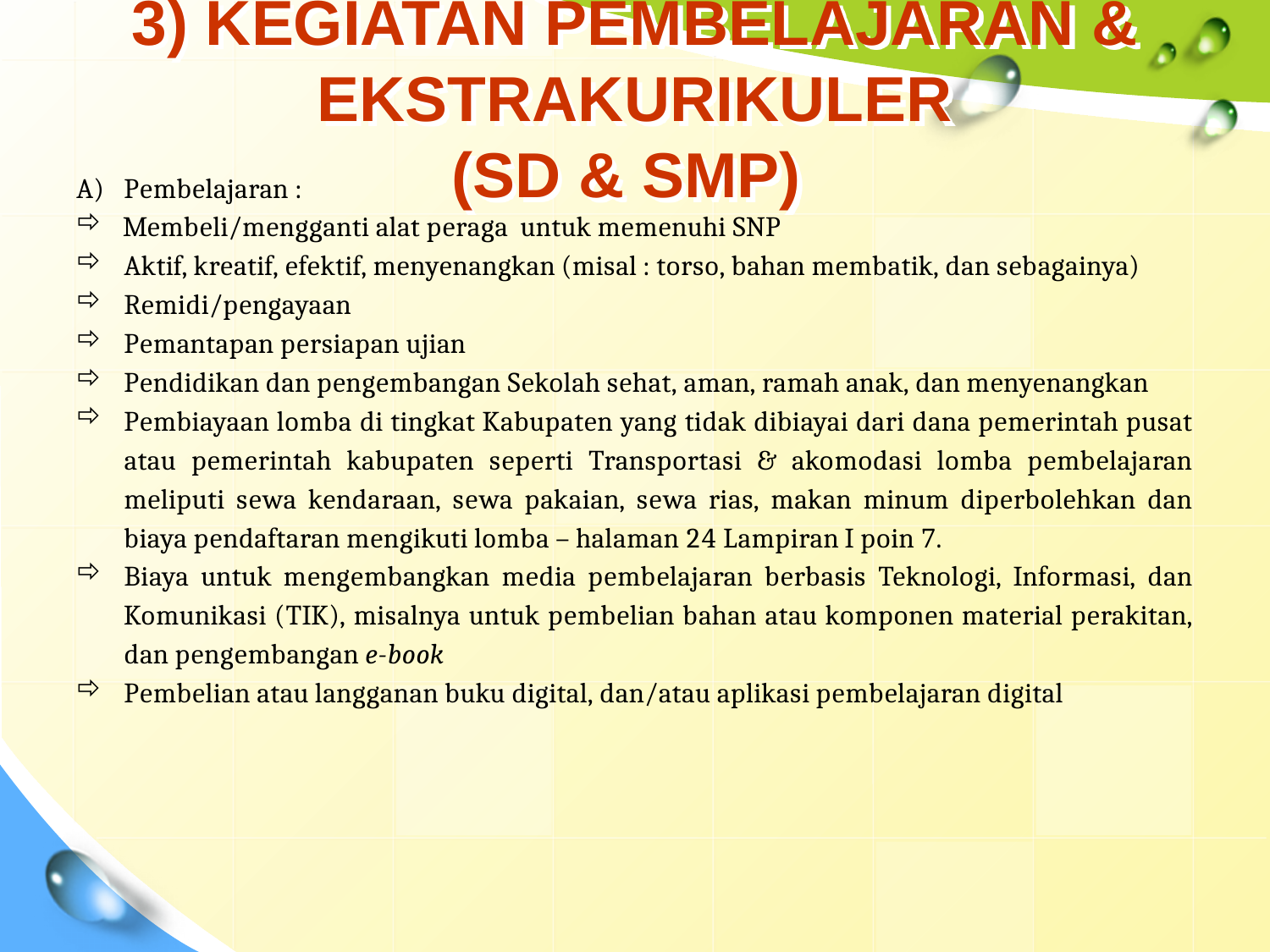

# 3) KEGIATAN PEMBELAJARAN & EKSTRAKURIKULER (SD & SMP)
Pembelajaran :
Membeli/mengganti alat peraga  untuk memenuhi SNP
Aktif, kreatif, efektif, menyenangkan (misal : torso, bahan membatik, dan sebagainya)
Remidi/pengayaan
Pemantapan persiapan ujian
Pendidikan dan pengembangan Sekolah sehat, aman, ramah anak, dan menyenangkan
Pembiayaan lomba di tingkat Kabupaten yang tidak dibiayai dari dana pemerintah pusat atau pemerintah kabupaten seperti Transportasi & akomodasi lomba pembelajaran meliputi sewa kendaraan, sewa pakaian, sewa rias, makan minum diperbolehkan dan biaya pendaftaran mengikuti lomba – halaman 24 Lampiran I poin 7.
Biaya untuk mengembangkan media pembelajaran berbasis Teknologi, Informasi, dan Komunikasi (TIK), misalnya untuk pembelian bahan atau komponen material perakitan, dan pengembangan e-book
Pembelian atau langganan buku digital, dan/atau aplikasi pembelajaran digital